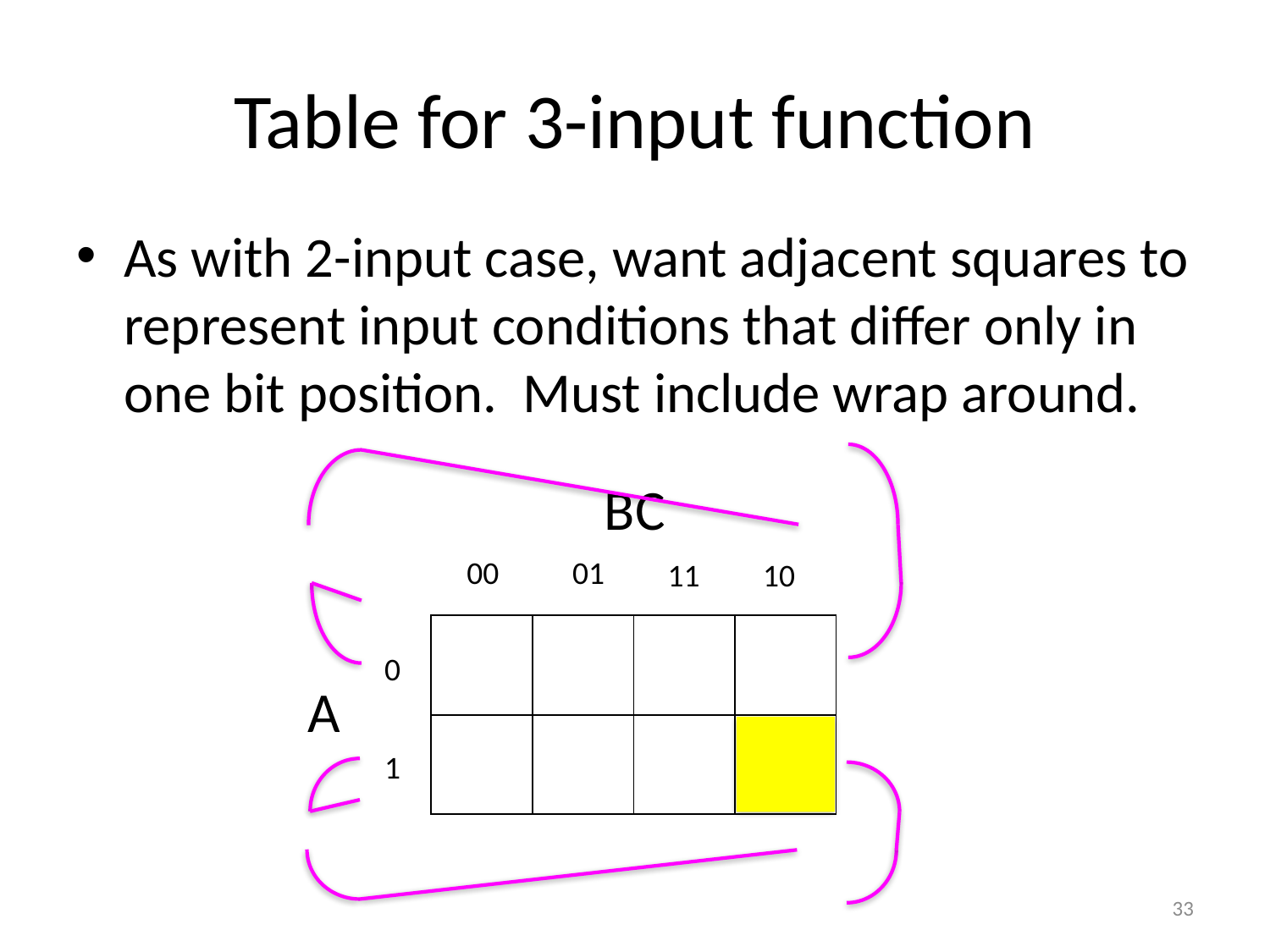

# Table for 3-input function
As with 2-input case, want adjacent squares to represent input conditions that differ only in one bit position.  Must include wrap around.

BC
00
01
11
10
|  |  |  |  |
| --- | --- | --- | --- |
|  |  |  |  |
0
A

1

33